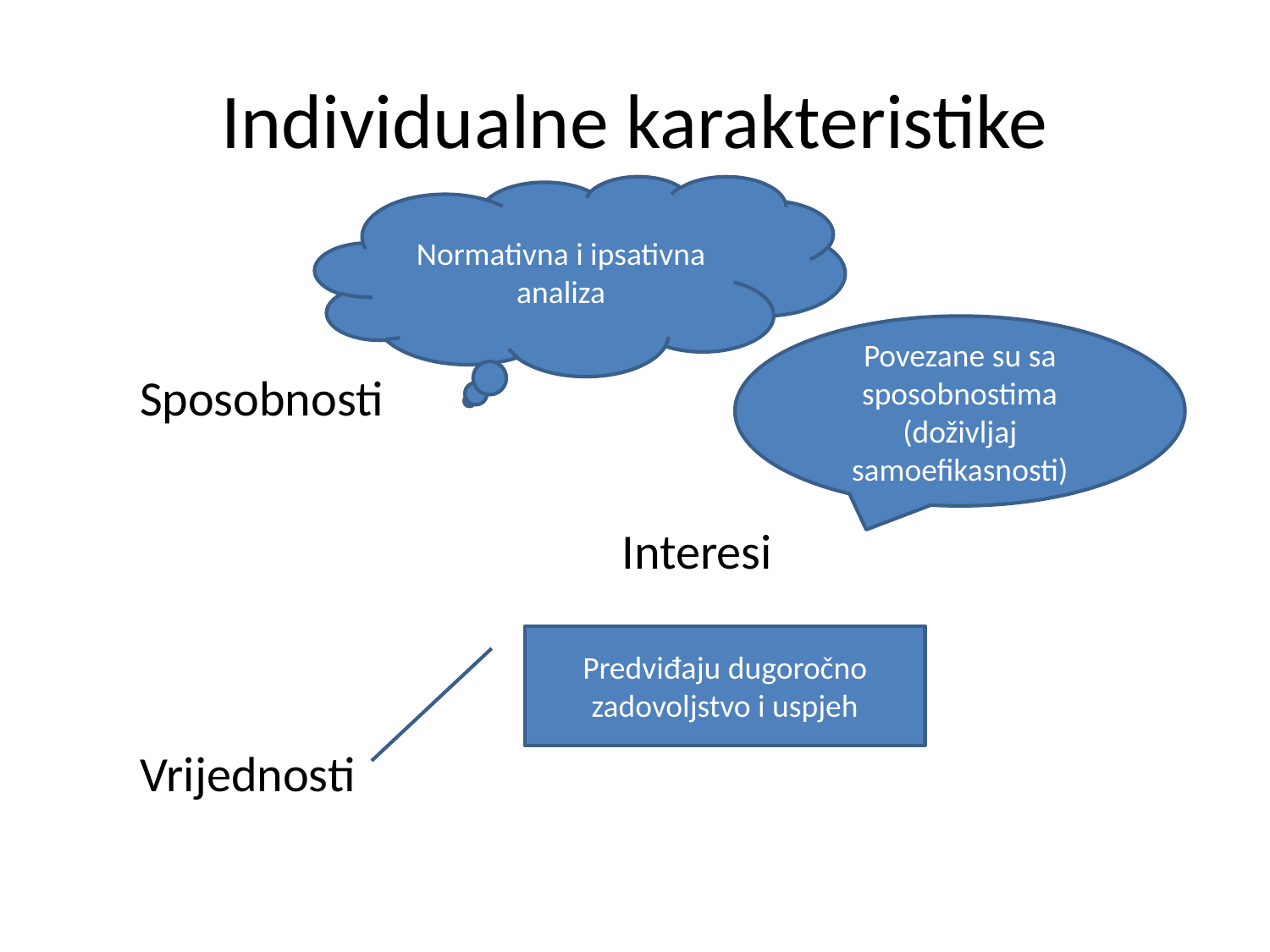

# Individualne karakteristike
Normativna i ipsativna analiza

Sposobnosti

                                           Interesi

Vrijednosti
Povezane su sa sposobnostima (doživljaj samoefikasnosti)
Predviđaju dugoročno zadovoljstvo i uspjeh